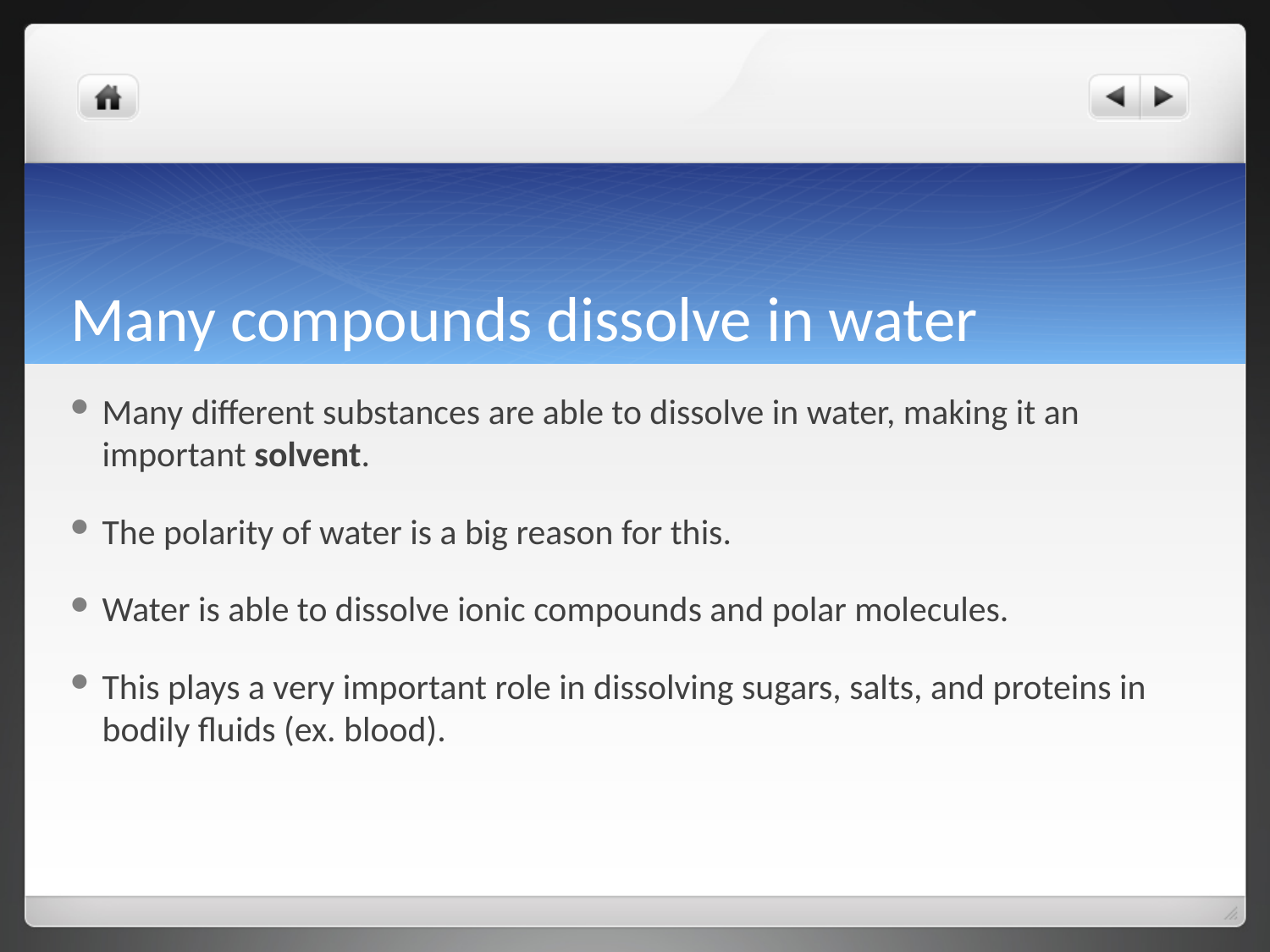

# Many compounds dissolve in water
Many different substances are able to dissolve in water, making it an important solvent.
The polarity of water is a big reason for this.
Water is able to dissolve ionic compounds and polar molecules.
This plays a very important role in dissolving sugars, salts, and proteins in bodily fluids (ex. blood).